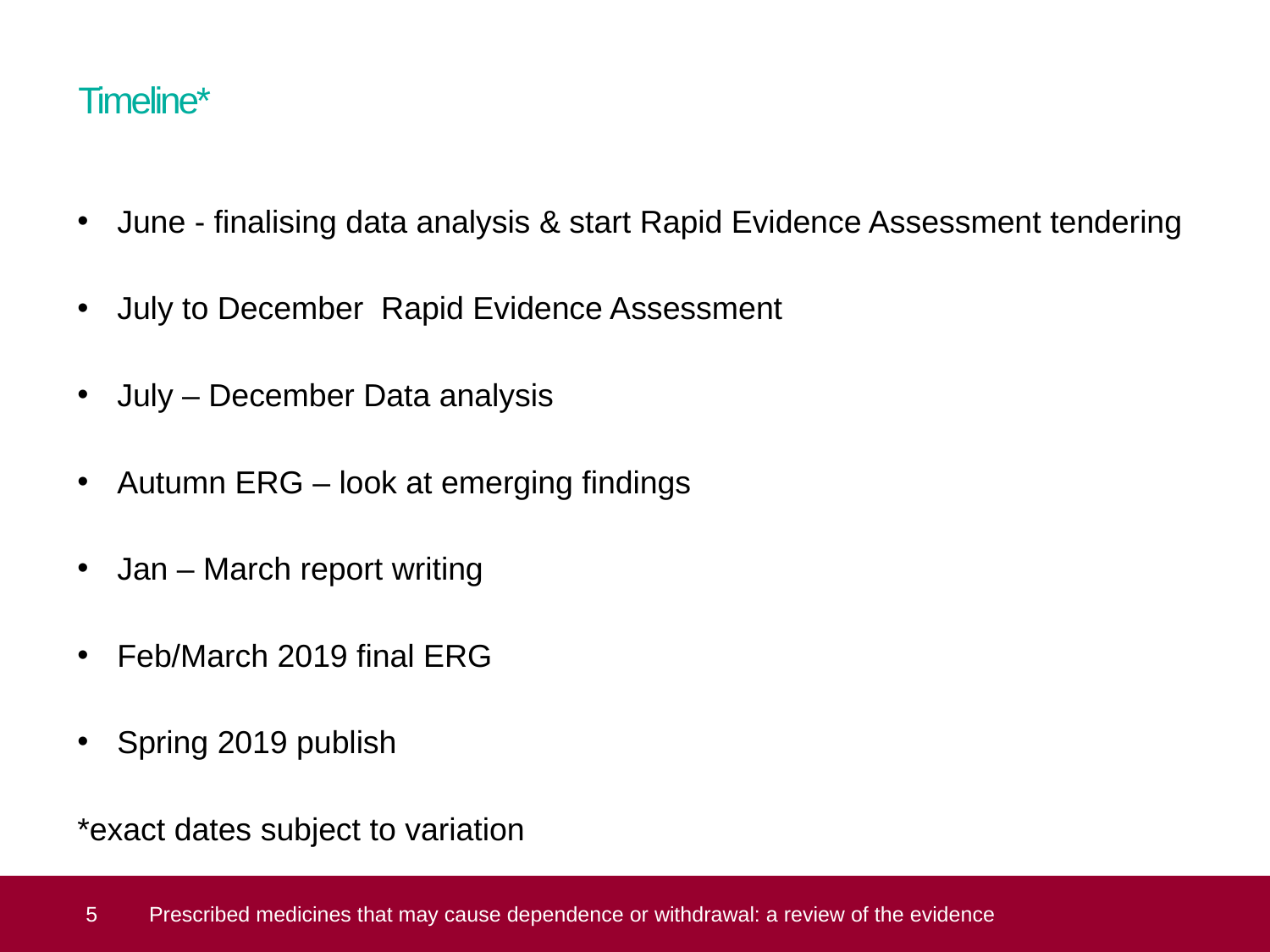

# Timeline*
June - finalising data analysis & start Rapid Evidence Assessment tendering

July to December  Rapid Evidence Assessment

July – December Data analysis

Autumn ERG – look at emerging findings

Jan – March report writing

Feb/March 2019 final ERG

Spring 2019 publish

*exact dates subject to variation
  5
Prescribed medicines that may cause dependence or withdrawal: a review of the evidence